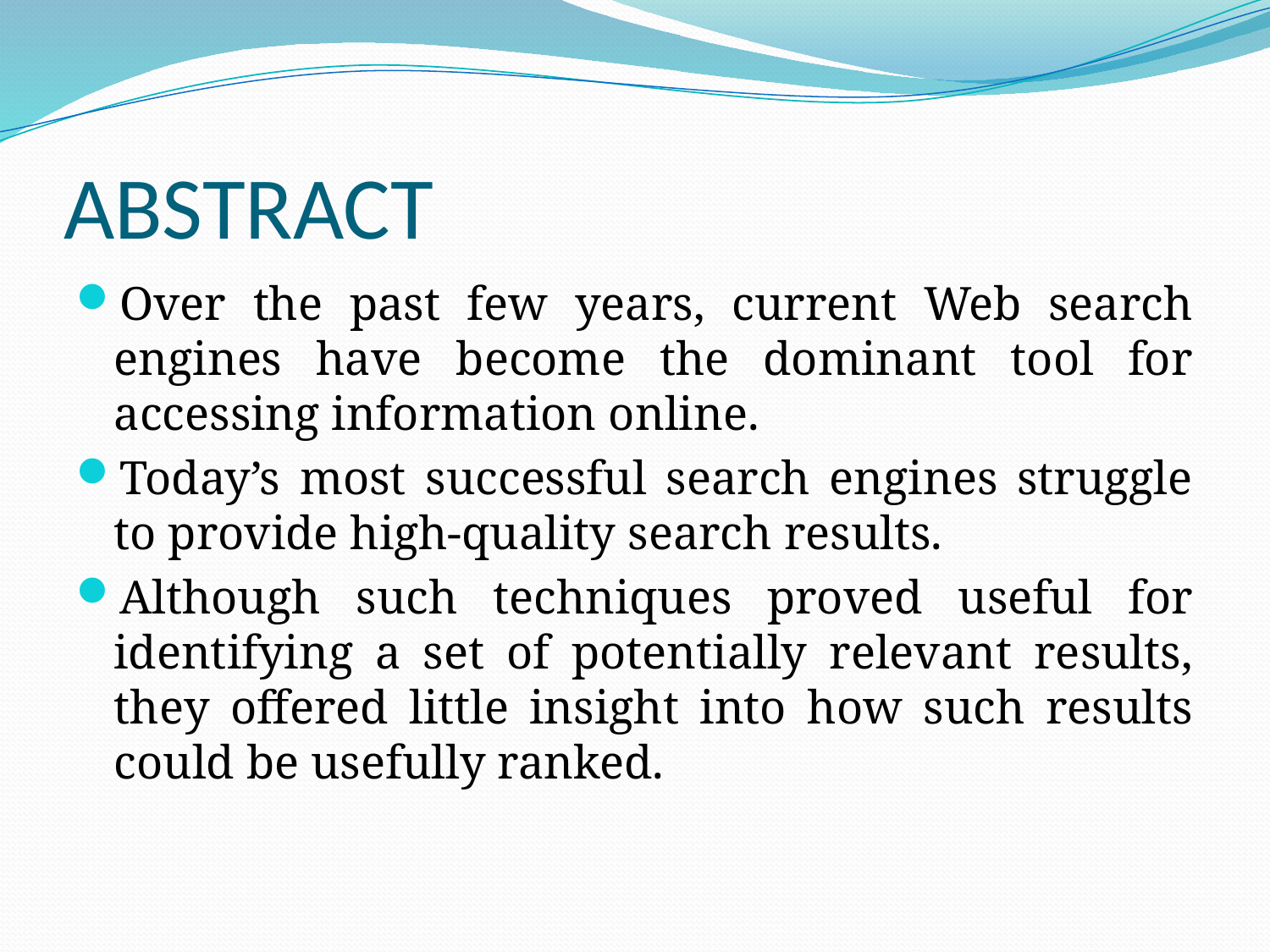

# ABSTRACT
Over the past few years, current Web search engines have become the dominant tool for accessing information online.
Today’s most successful search engines struggle to provide high-quality search results.
Although such techniques proved useful for identifying a set of potentially relevant results, they offered little insight into how such results could be usefully ranked.